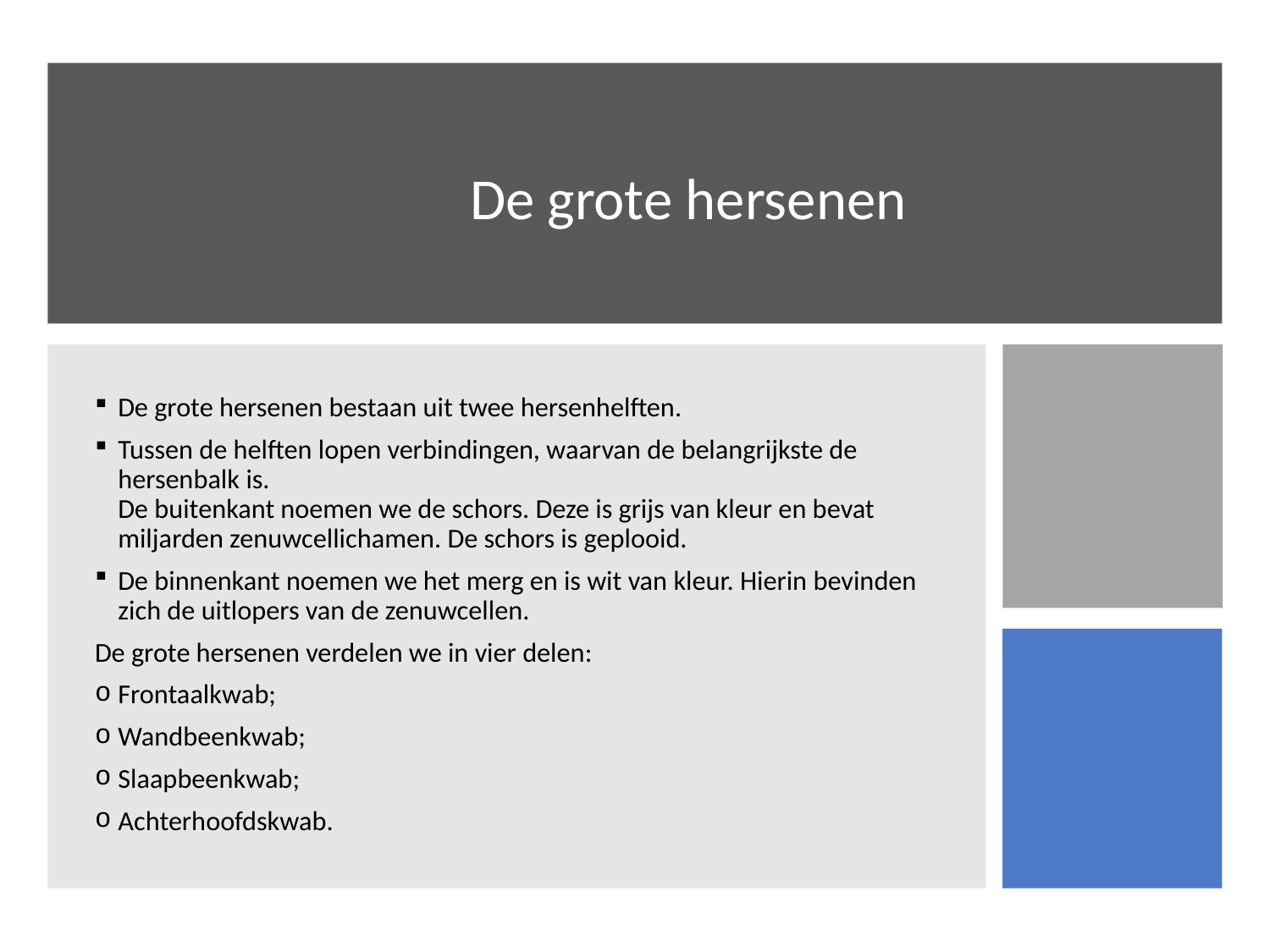

# De grote hersenen

De grote hersenen bestaan uit twee hersenhelften.
Tussen de helften lopen verbindingen, waarvan de belangrijkste de hersenbalk is.
De buitenkant noemen we de schors. Deze is grijs van kleur en bevat miljarden zenuwcellichamen. De schors is geplooid.
De binnenkant noemen we het merg en is wit van kleur. Hierin bevinden zich de uitlopers van de zenuwcellen.
De grote hersenen verdelen we in vier delen:
Frontaalkwab;
Wandbeenkwab;
Slaapbeenkwab;
Achterhoofdskwab.